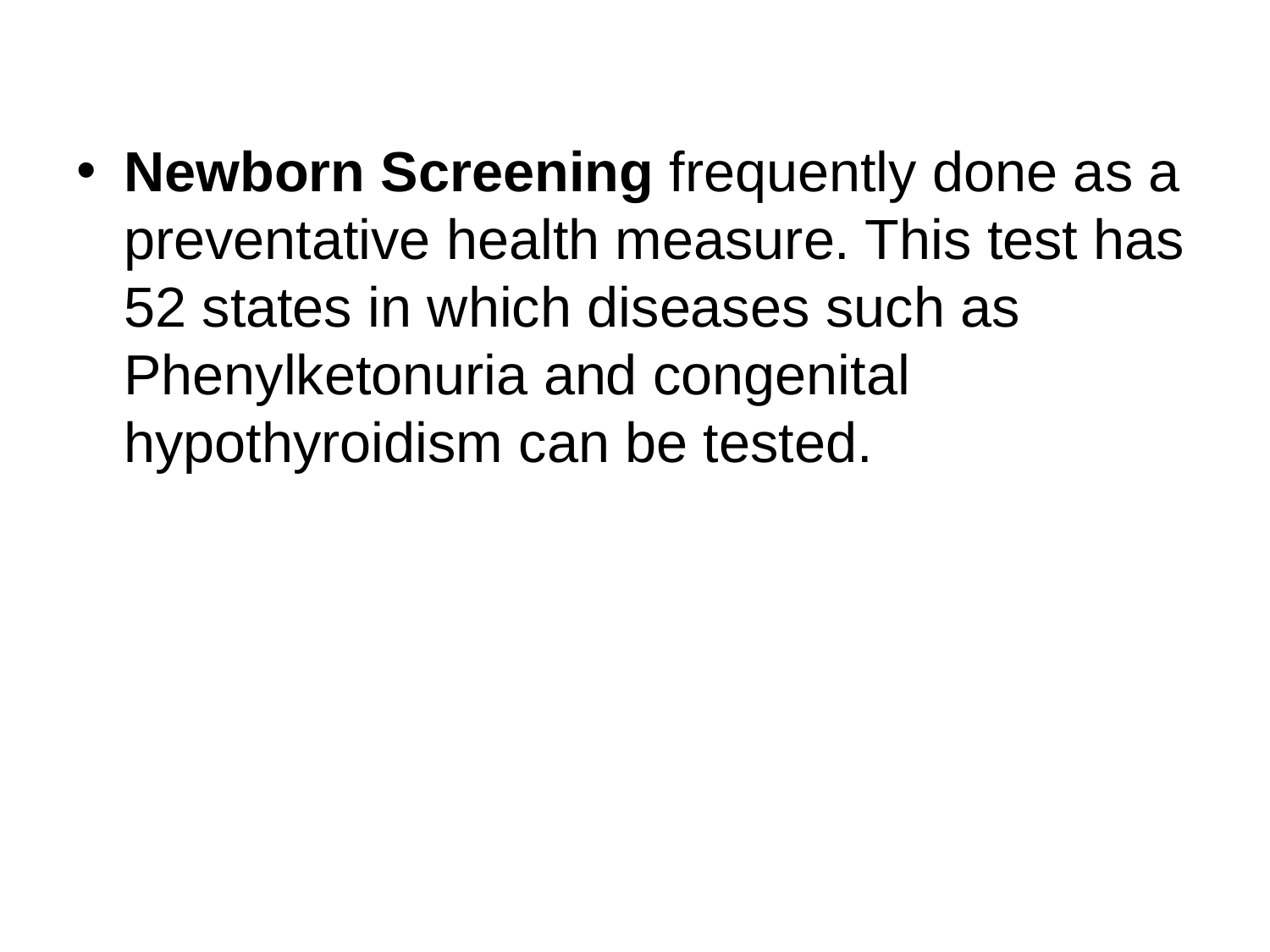

Newborn Screening frequently done as a preventative health measure. This test has 52 states in which diseases such as Phenylketonuria and congenital hypothyroidism can be tested.